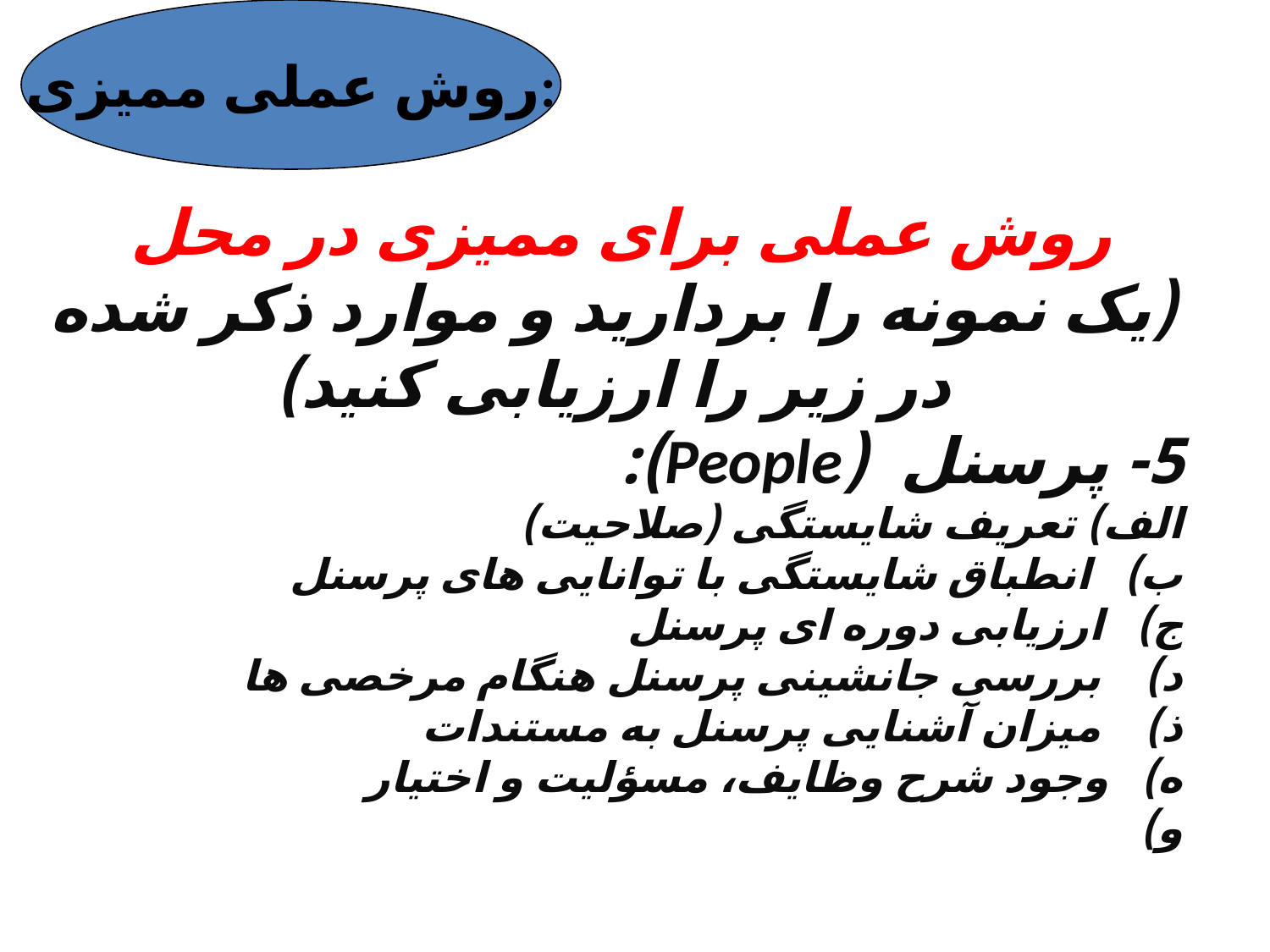

روش عملی ممیزی:

روش عملی برای ممیزی در محل
(یک نمونه را بردارید و موارد ذکر شده در زیر را ارزیابی کنید)
5- پرسنل  (People):
الف) تعریف شایستگی (صلاحیت)
ب)   انطباق شایستگی با توانایی های پرسنل
ج)   ارزیابی دوره ای پرسنل
د)    بررسی جانشینی پرسنل هنگام مرخصی ها
ذ)    میزان آشنایی پرسنل به مستندات
ه)   وجود شرح وظایف، مسؤلیت و اختیار
و)